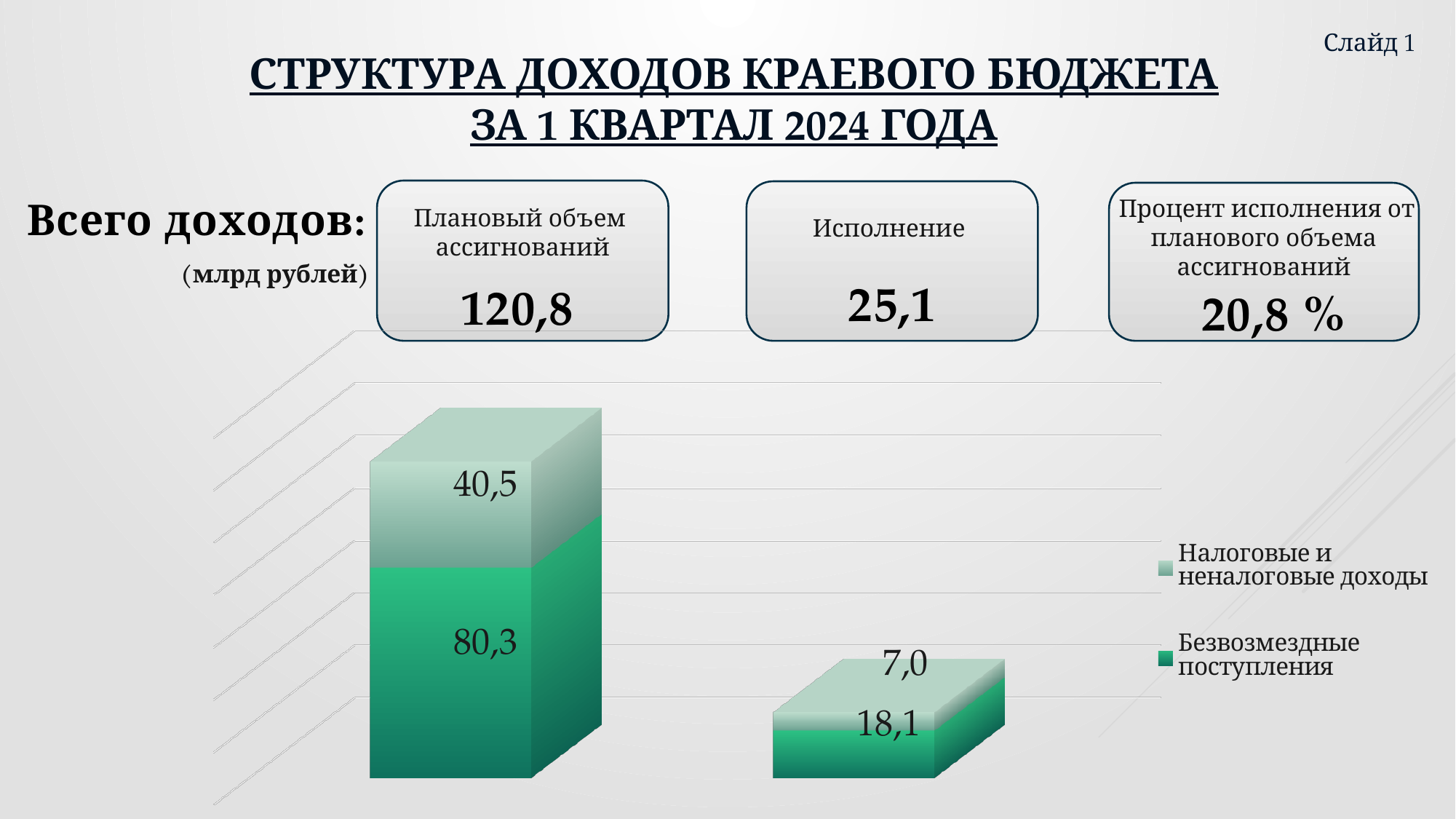

# Структура доходов краевого бюджета ЗА 1 КВАРТАЛ 2024 года
Слайд 1

Всего доходов:
 Процент исполнения от планового объема ассигнований
Плановый объем
ассигнований
Исполнение

(млрд рублей)
25,1
120,8
20,8 %

[unsupported chart]